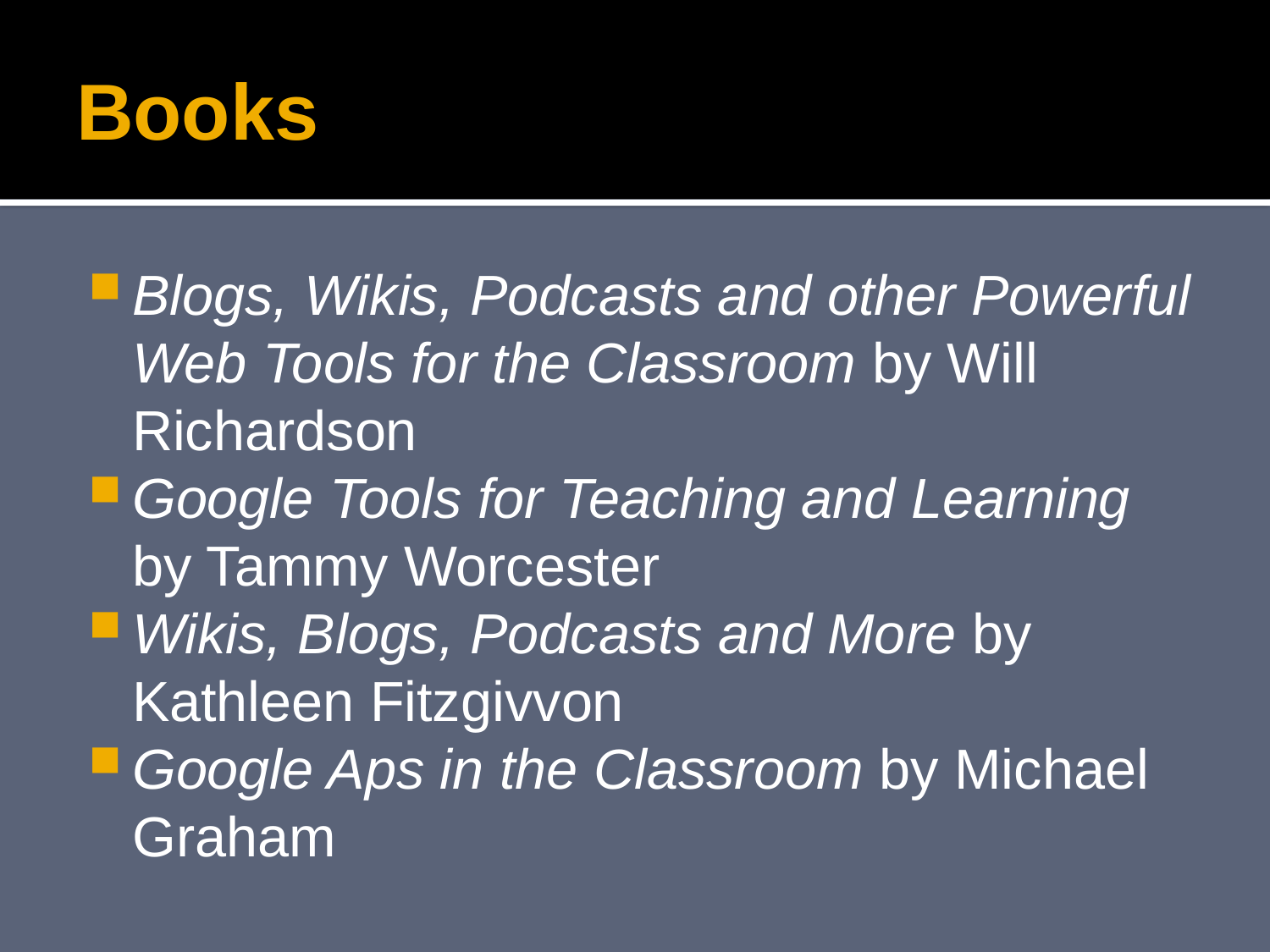

# Books
Blogs, Wikis, Podcasts and other Powerful Web Tools for the Classroom by Will Richardson
Google Tools for Teaching and Learning by Tammy Worcester
Wikis, Blogs, Podcasts and More by Kathleen Fitzgivvon
Google Aps in the Classroom by Michael Graham